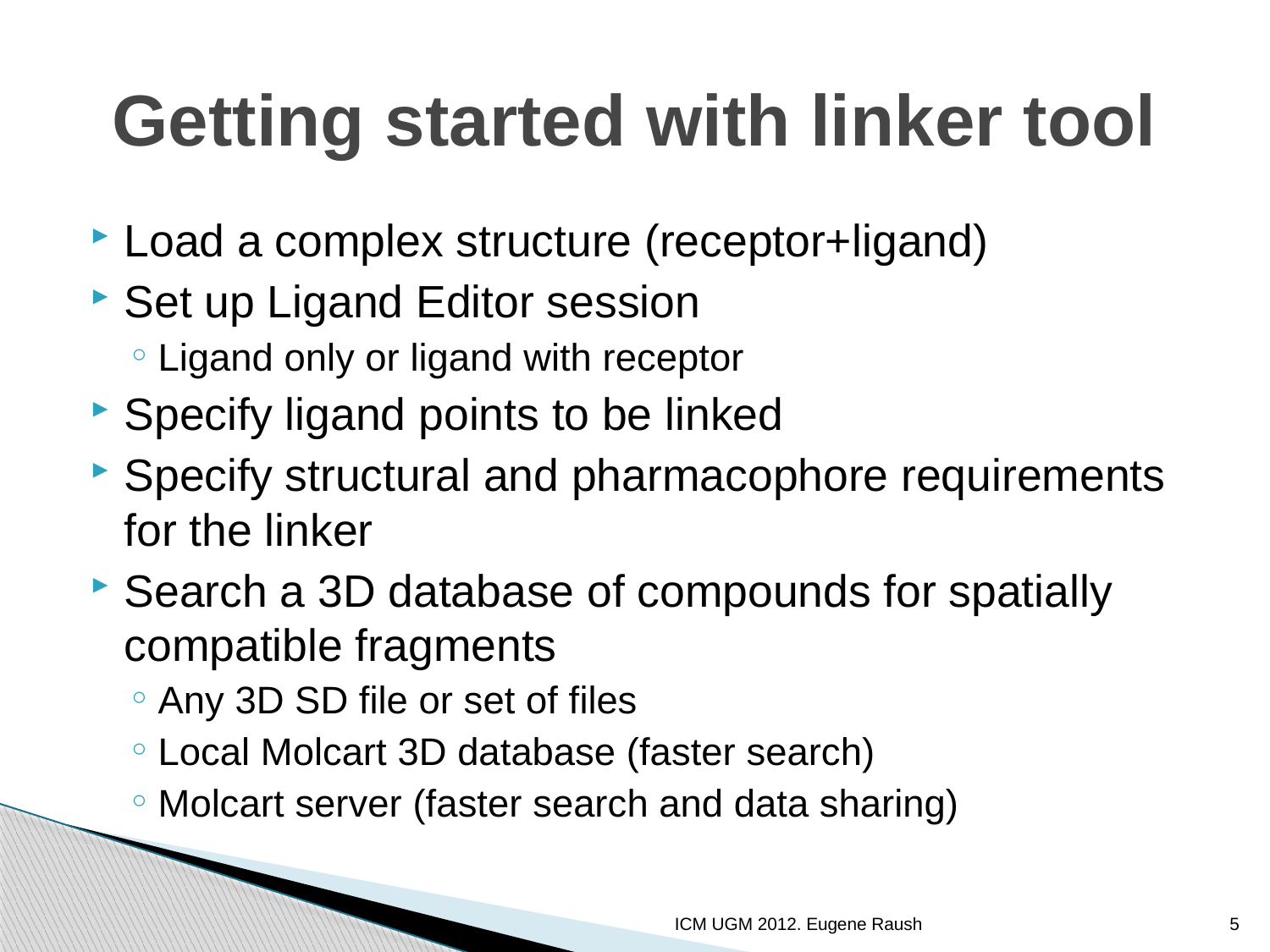

# Getting started with linker tool
Load a complex structure (receptor+ligand)
Set up Ligand Editor session
Ligand only or ligand with receptor
Specify ligand points to be linked
Specify structural and pharmacophore requirements for the linker
Search a 3D database of compounds for spatially compatible fragments
Any 3D SD file or set of files
Local Molcart 3D database (faster search)
Molcart server (faster search and data sharing)
ICM UGM 2012. Eugene Raush
5